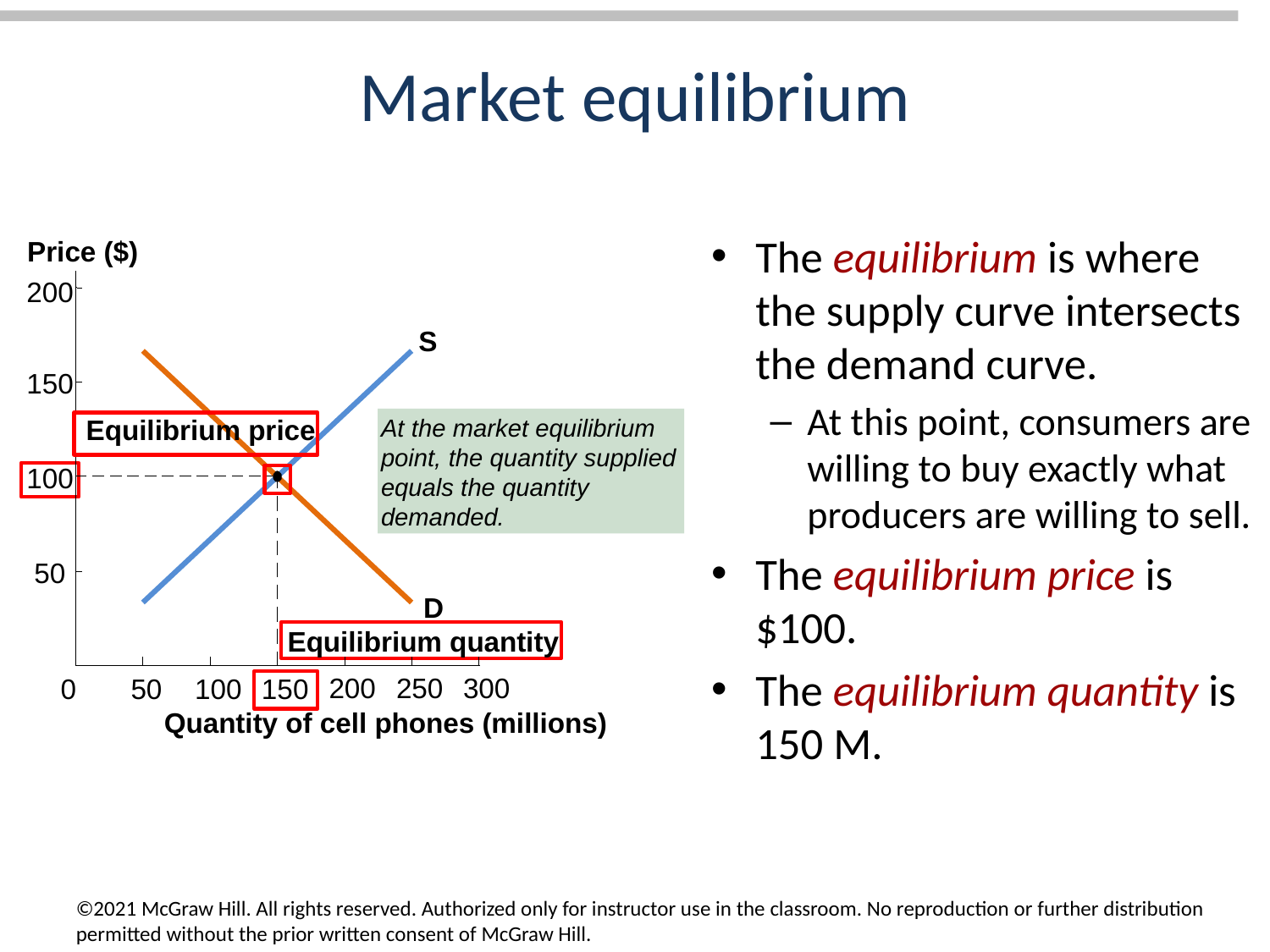

# Market equilibrium
The equilibrium is where the supply curve intersects the demand curve.
At this point, consumers are willing to buy exactly what producers are willing to sell.
The equilibrium price is $100.
The equilibrium quantity is 150 M.
Price ($)

200

S

150

Equilibrium price
At the market equilibrium
point, the quantity supplied
equals the quantity demanded.
100

50

D

Equilibrium quantity

200
250
300
0
50
100
150
Quantity of cell phones (millions)